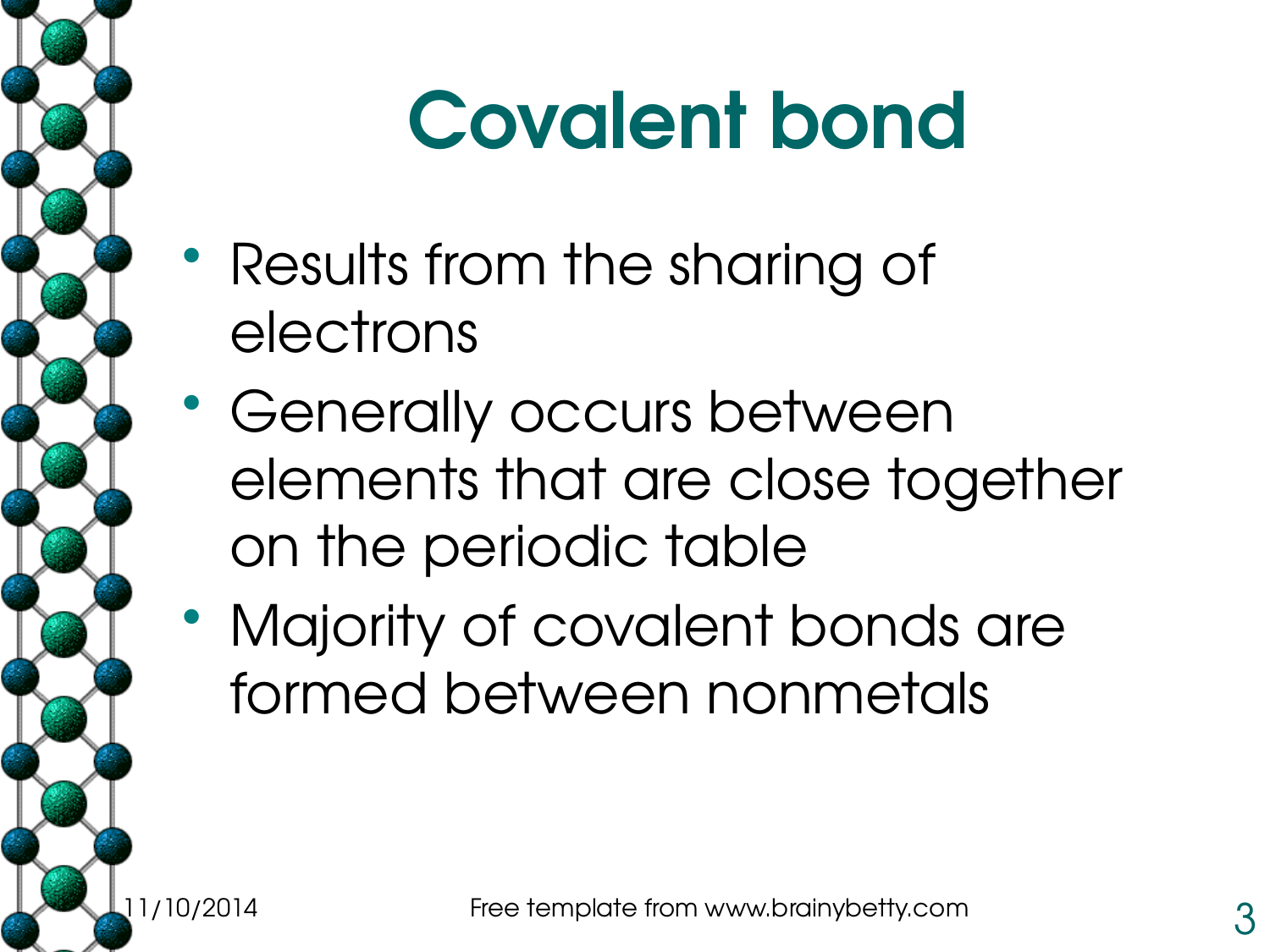

# Covalent bond
Results from the sharing of electrons
Generally occurs between elements that are close together on the periodic table
Majority of covalent bonds are formed between nonmetals
11/10/2014
Free template from www.brainybetty.com
3